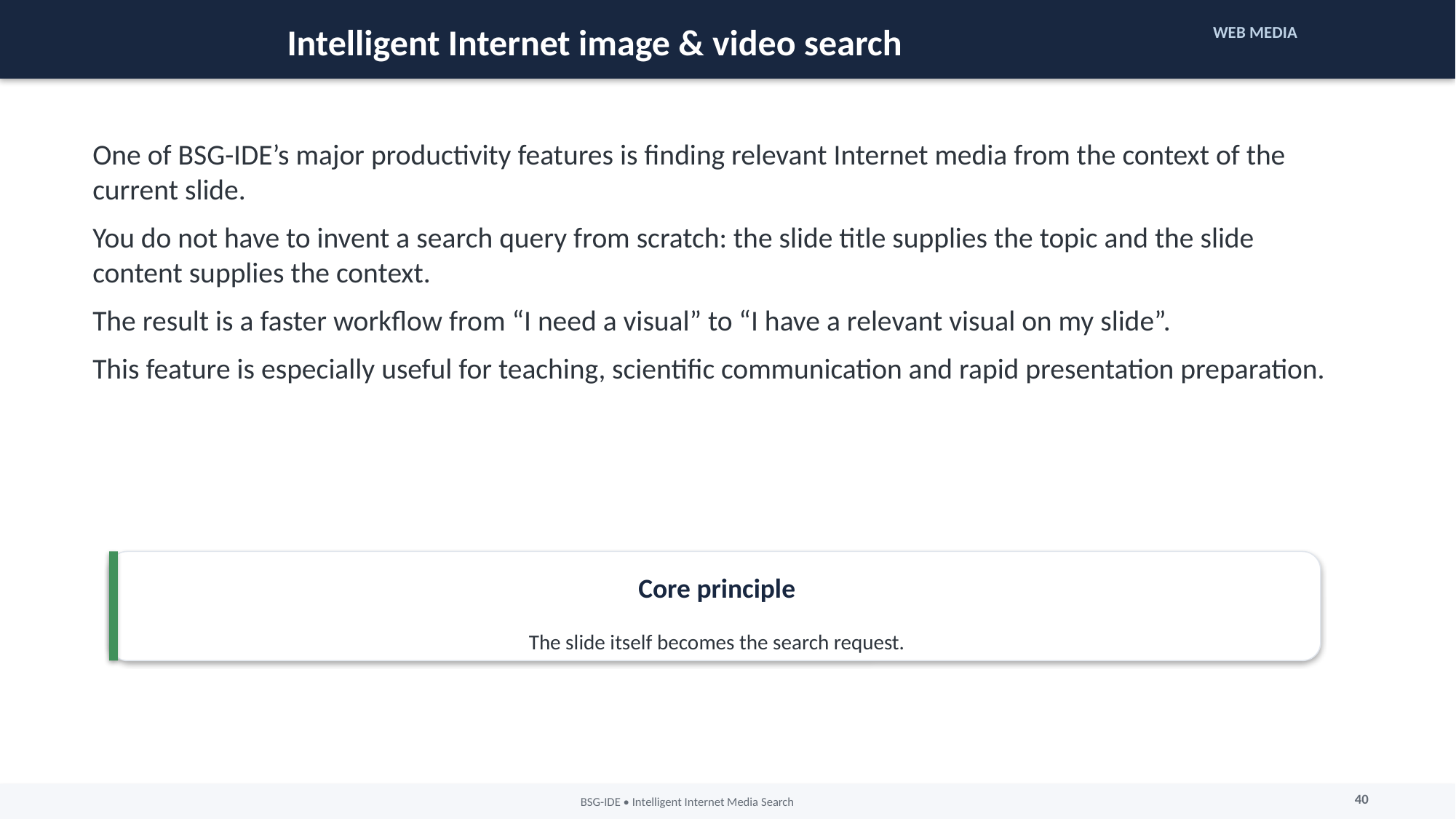

Intelligent Internet image & video search
WEB MEDIA
One of BSG-IDE’s major productivity features is finding relevant Internet media from the context of the current slide.
You do not have to invent a search query from scratch: the slide title supplies the topic and the slide content supplies the context.
The result is a faster workflow from “I need a visual” to “I have a relevant visual on my slide”.
This feature is especially useful for teaching, scientific communication and rapid presentation preparation.

Core principle
The slide itself becomes the search request.

40
BSG-IDE • Intelligent Internet Media Search